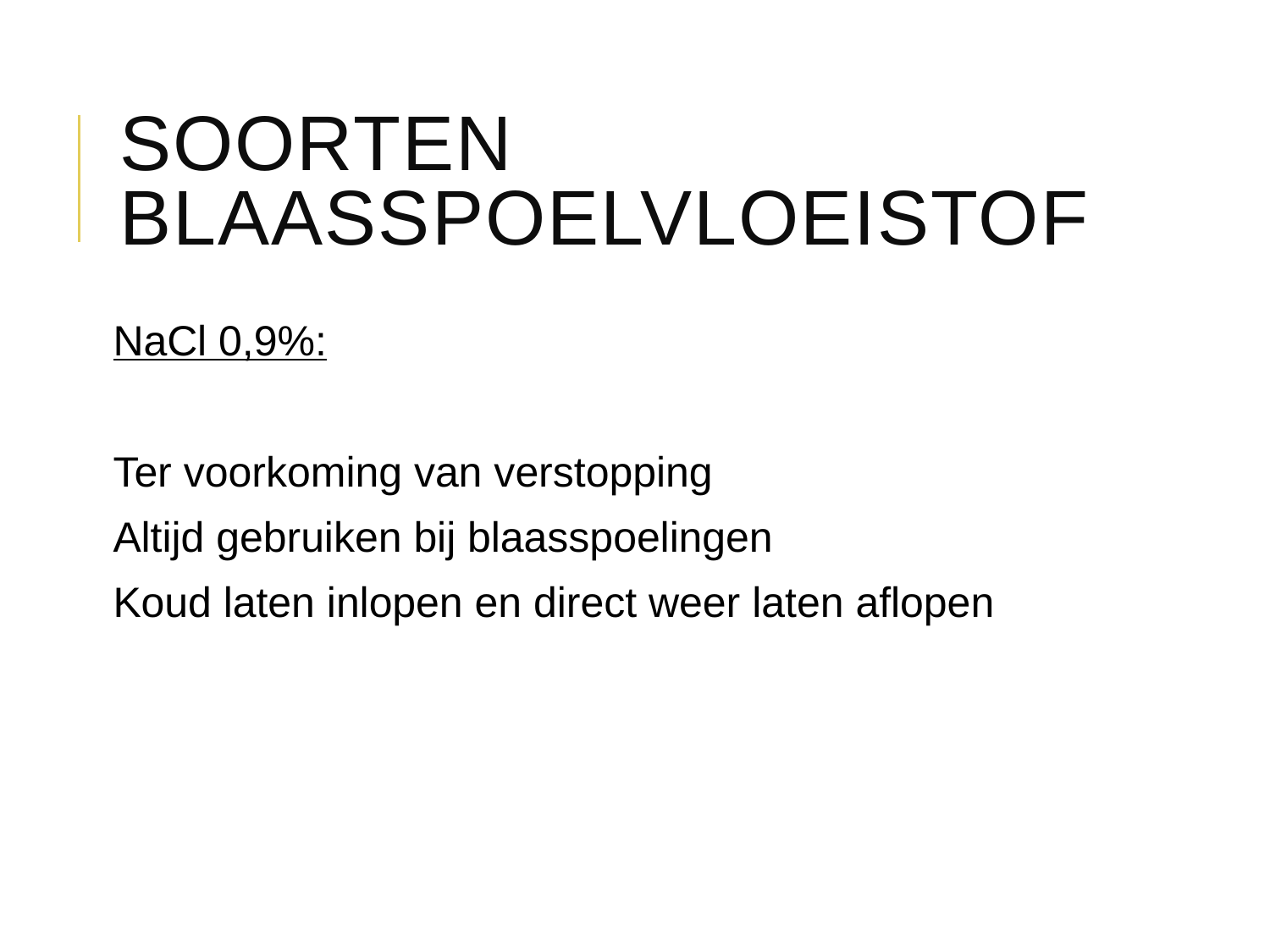

# Soorten blaasspoelvloeistof
NaCl 0,9%:

Ter voorkoming van verstopping
Altijd gebruiken bij blaasspoelingen
Koud laten inlopen en direct weer laten aflopen